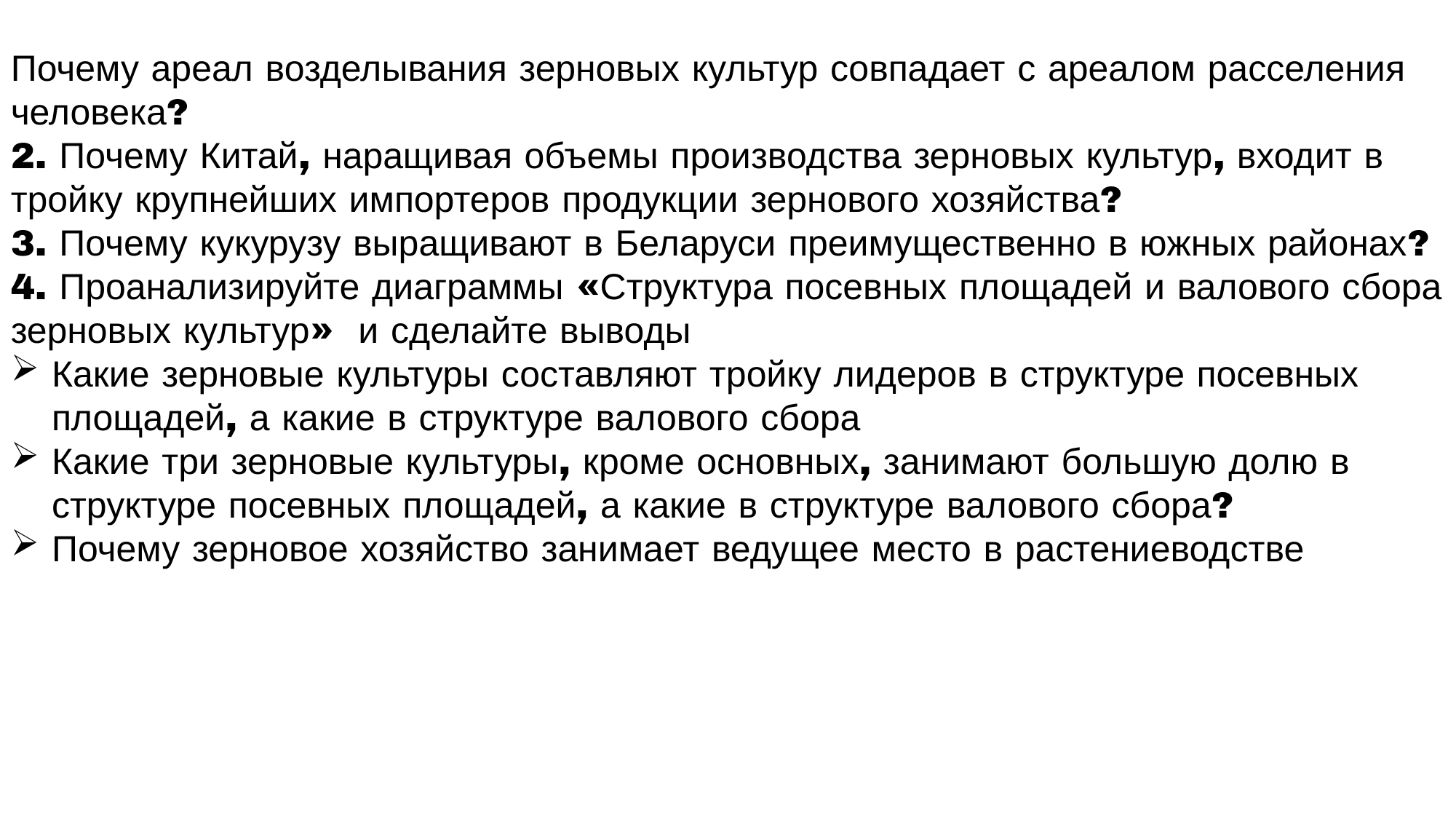

Почему ареал возделывания зерновых культур совпадает с ареалом расселения человека?
2. Почему Китай, наращивая объемы производства зерновых культур, входит в тройку крупнейших импортеров продукции зернового хозяйства?
3. Почему кукурузу выращивают в Беларуси преимущественно в южных районах?
4. Проанализируйте диаграммы «Структура посевных площадей и валового сбора зерновых культур»  и сделайте выводы
Какие зерновые культуры составляют тройку лидеров в структуре посевных площадей, а какие в структуре валового сбора
Какие три зерновые культуры, кроме основных, занимают большую долю в структуре посевных площадей, а какие в структуре валового сбора?
Почему зерновое хозяйство занимает ведущее место в растениеводстве